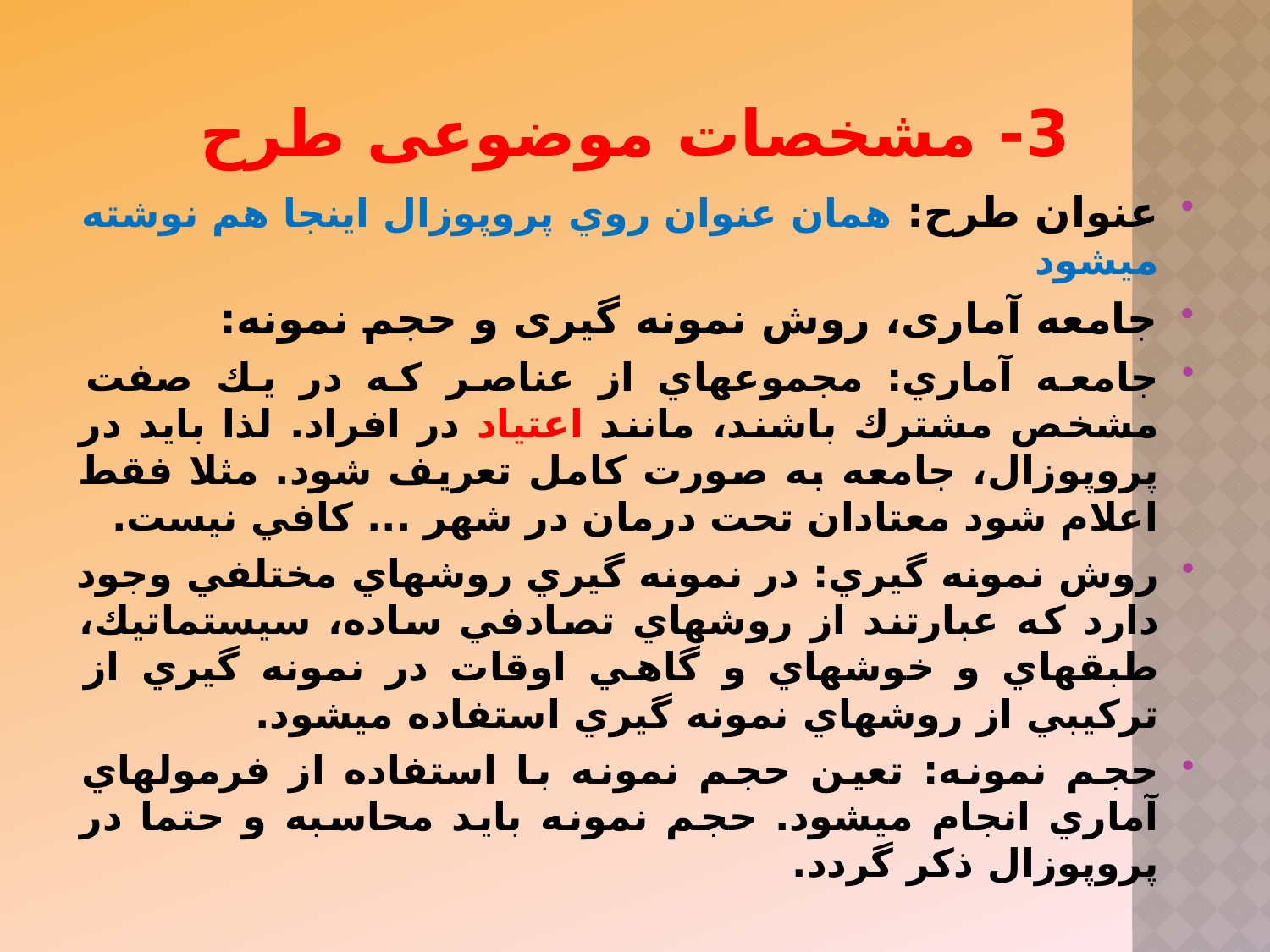

# 3- مشخصات موضوعی طرح
عنوان طرح: همان عنوان روي پروپوزال اينجا هم نوشته مي‏شود
جامعه آماری، روش نمونه گیری و حجم نمونه:
جامعه آماري: مجموعه‏اي از عناصر كه در يك صفت مشخص مشترك باشند، مانند اعتياد در افراد. لذا بايد در پروپوزال، جامعه به صورت كامل تعريف شود. مثلا فقط اعلام شود معتادان تحت درمان در شهر ... كافي نيست.
روش نمونه گيري: در نمونه گيري روش‏هاي مختلفي وجود دارد كه عبارتند از روش‏هاي تصادفي ساده، سيستماتيك، طبقه‏اي و خوشه‏اي و گاهي اوقات در نمونه گيري از تركيبي از روش‏هاي نمونه گيري استفاده مي‏شود.
حجم نمونه: تعين حجم نمونه با استفاده از فرمول‏هاي آماري انجام مي‏شود. حجم نمونه بايد محاسبه و حتما در پروپوزال ذكر گردد.